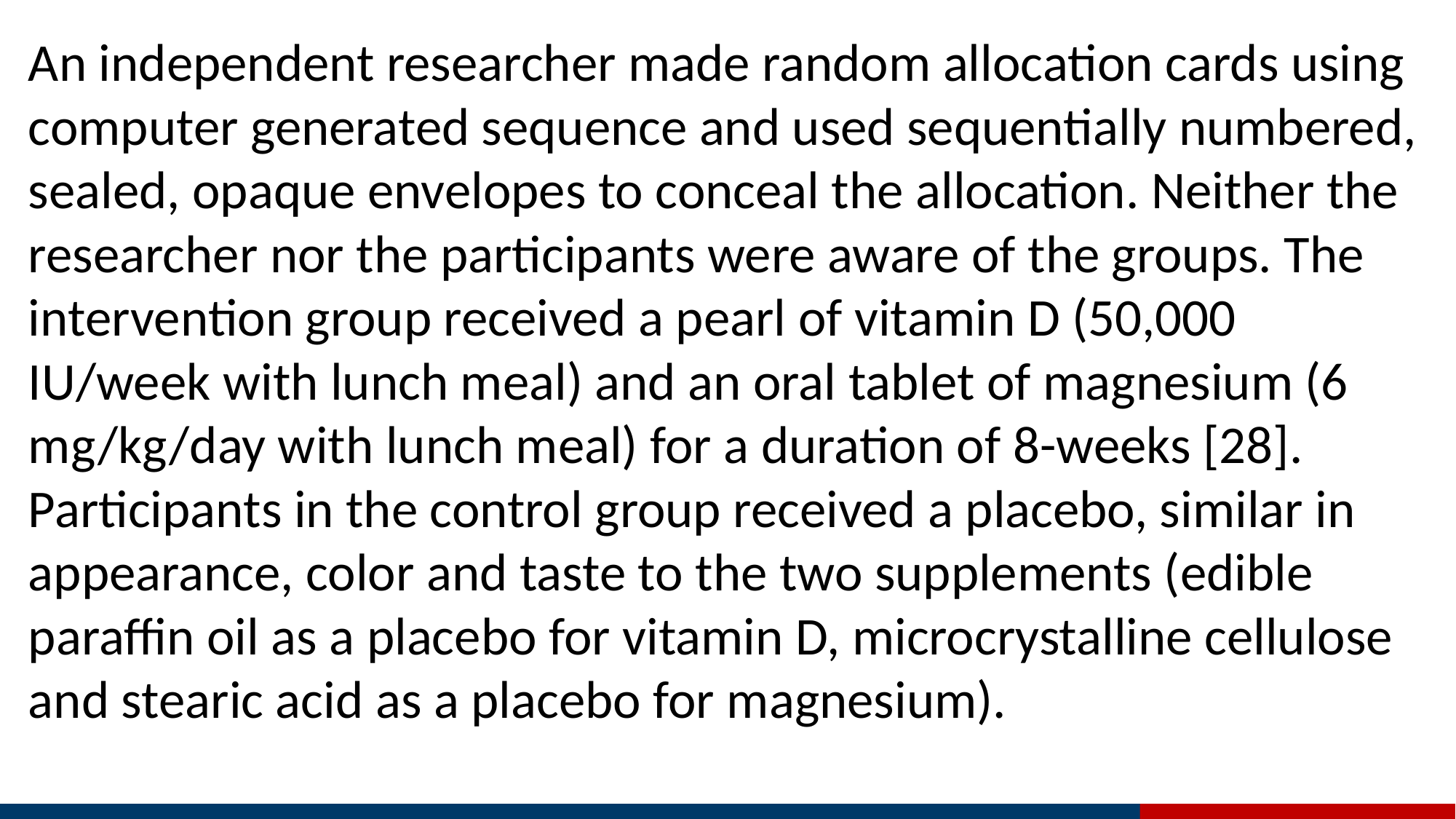

An independent researcher made random allocation cards using computer generated sequence and used sequentially numbered, sealed, opaque envelopes to conceal the allocation. Neither the researcher nor the participants were aware of the groups. The intervention group received a pearl of vitamin D (50,000 IU/week with lunch meal) and an oral tablet of magnesium (6 mg/kg/day with lunch meal) for a duration of 8-weeks [28]. Participants in the control group received a placebo, similar in appearance, color and taste to the two supplements (edible paraffin oil as a placebo for vitamin D, microcrystalline cellulose and stearic acid as a placebo for magnesium).